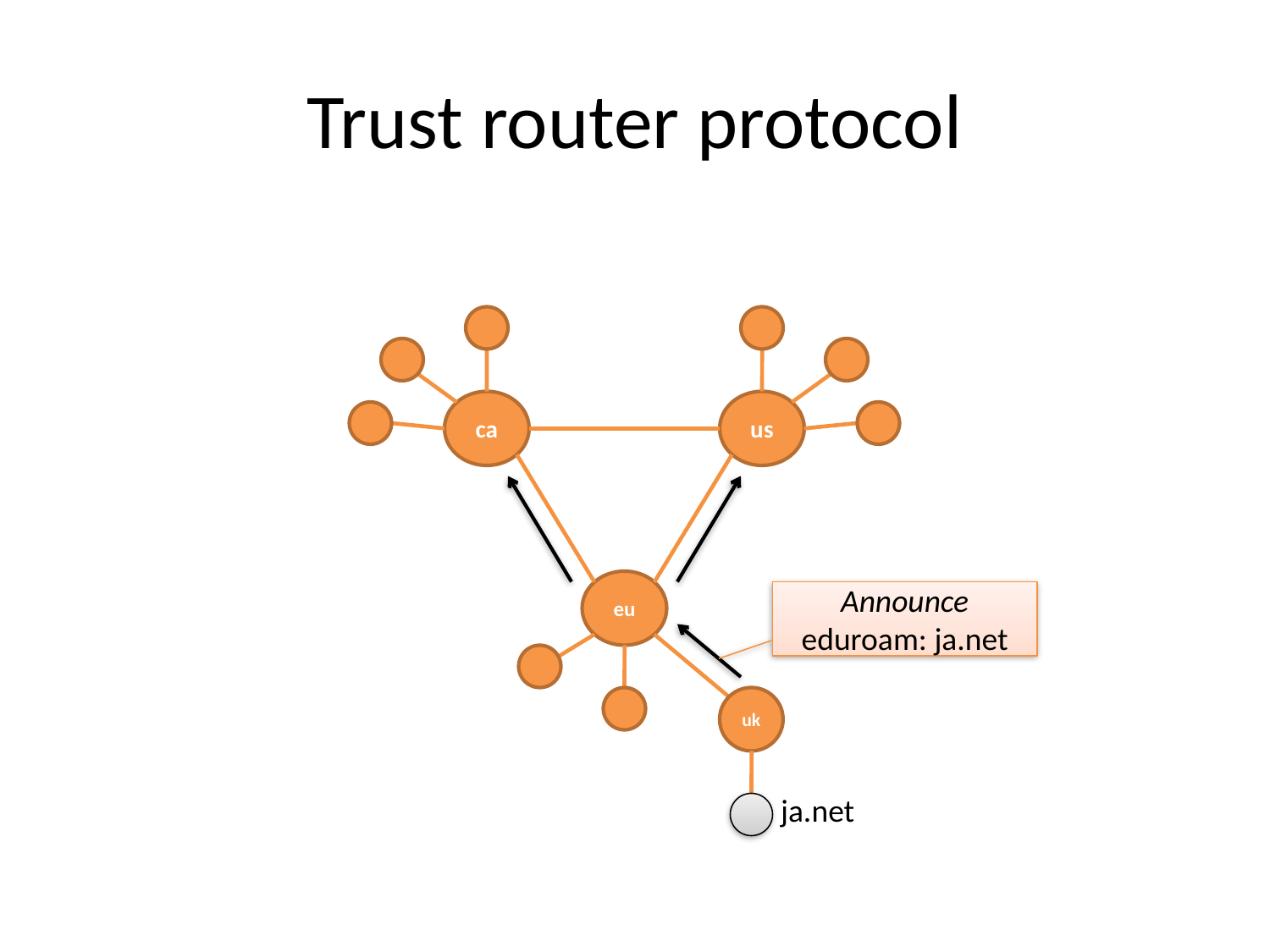

# Trust router protocol

ca
us

eu
Announce eduroam: ja.net

uk
ja.net